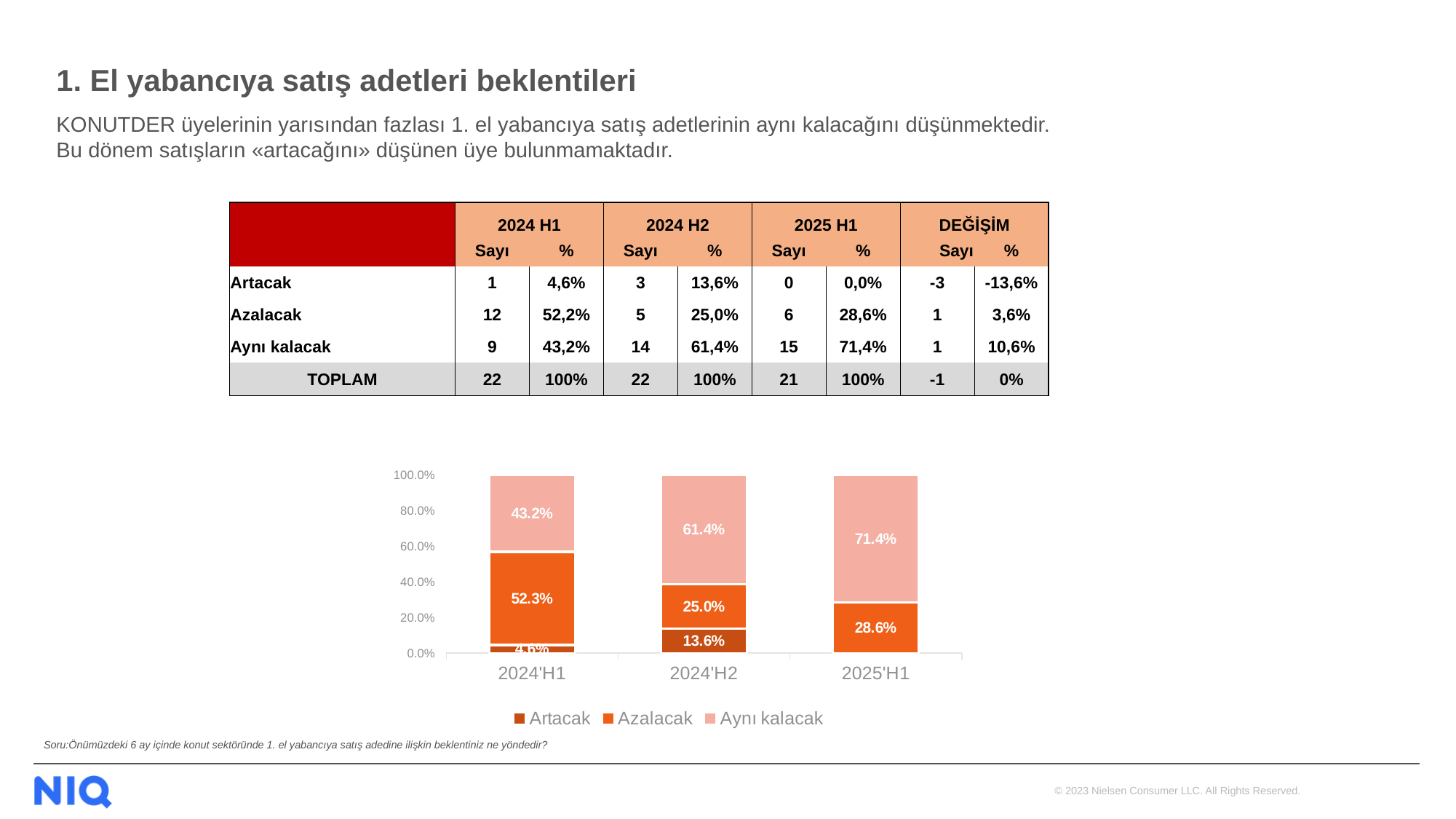

# 1. El yabancıya satış adetleri beklentileri
KONUTDER üyelerinin yarısından fazlası 1. el yabancıya satış adetlerinin aynı kalacağını düşünmektedir.
Bu dönem satışların «artacağını» düşünen üye bulunmamaktadır.
|  | 2024 H1 |  | 2024 H2 |  | 2025 H1 |  | DEĞİŞİM |  |
| --- | --- | --- | --- | --- | --- | --- | --- | --- |
|  | Sayı | % | Sayı | % | Sayı | % | Sayı | % |
| Artacak | 1 | 4,6% | 3 | 13,6% | 0 | 0,0% | -3 | -13,6% |
| Azalacak | 12 | 52,2% | 5 | 25,0% | 6 | 28,6% | 1 | 3,6% |
| Aynı kalacak | 9 | 43,2% | 14 | 61,4% | 15 | 71,4% | 1 | 10,6% |
| TOPLAM | 22 | 100% | 22 | 100% | 21 | 100% | -1 | 0% |

### Chart

| Category | Artacak | Azalacak | Aynı kalacak |
|---|---|---|---|
| 2024'H1 | 0.046 | 0.523 | 0.432 |
| 2024'H2 | 0.136 | 0.25 | 0.614 |
| 2025'H1 | None | 0.286 | 0.714 |
Soru:Önümüzdeki 6 ay içinde konut sektöründe 1. el yabancıya satış adedine ilişkin beklentiniz ne yöndedir?